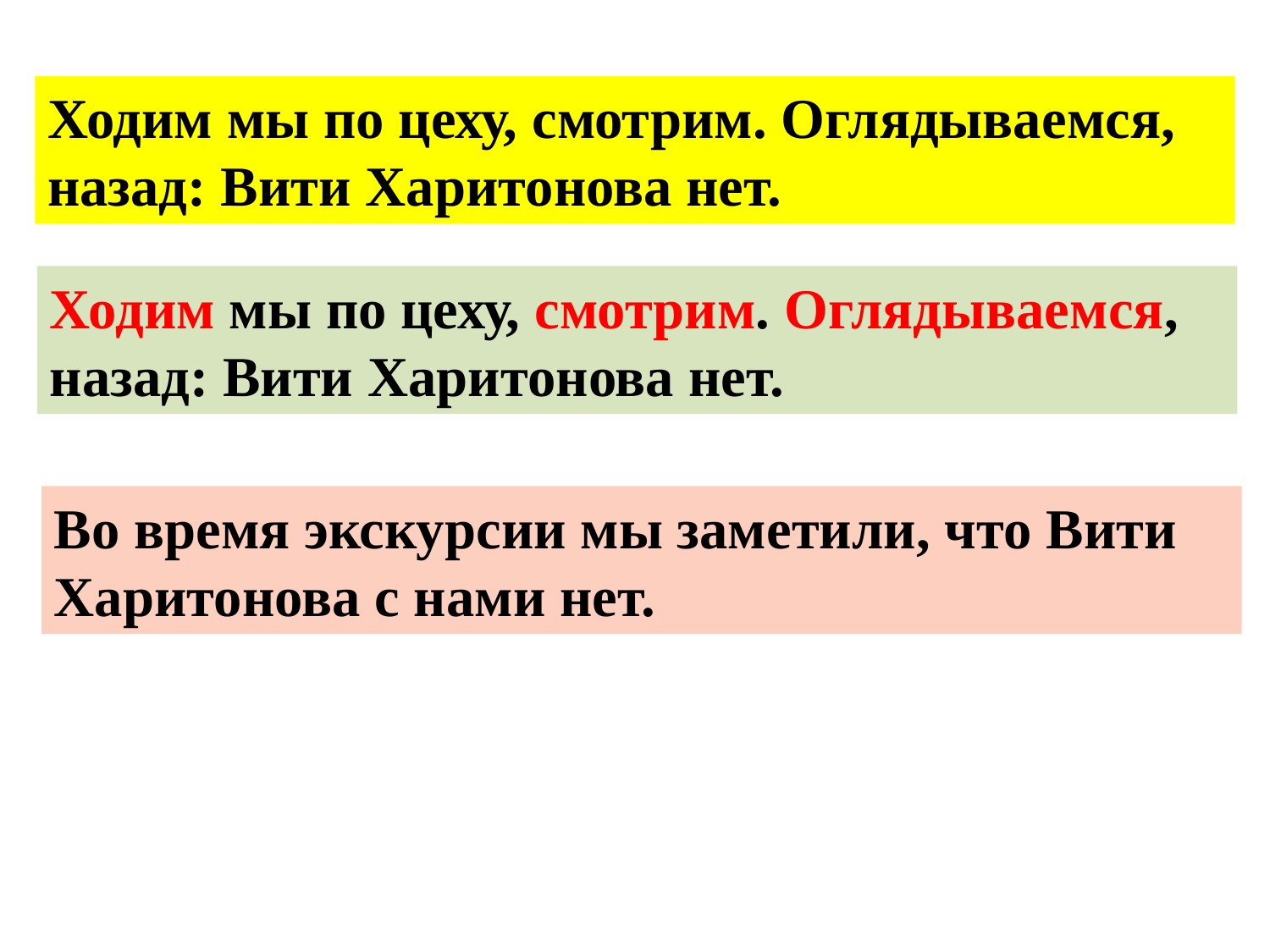

Ходим мы по цеху, смотрим. Оглядываемся, назад: Вити Харитонова нет.
Ходим мы по цеху, смотрим. Оглядываемся, назад: Вити Харитонова нет.
Во время экскурсии мы заметили, что Вити Харитонова с нами нет.